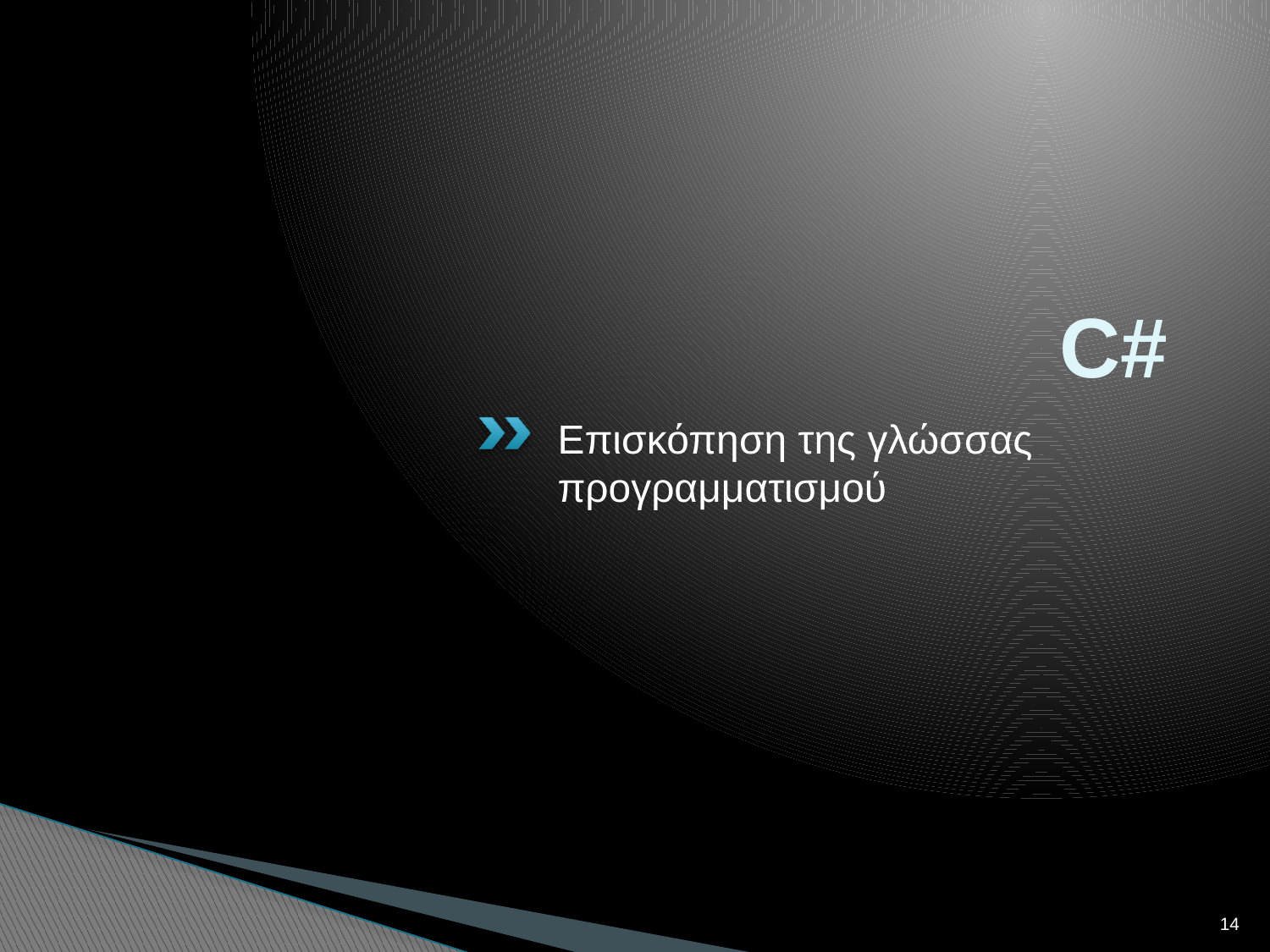

# C#
Επισκόπηση της γλώσσας προγραμματισμού
14